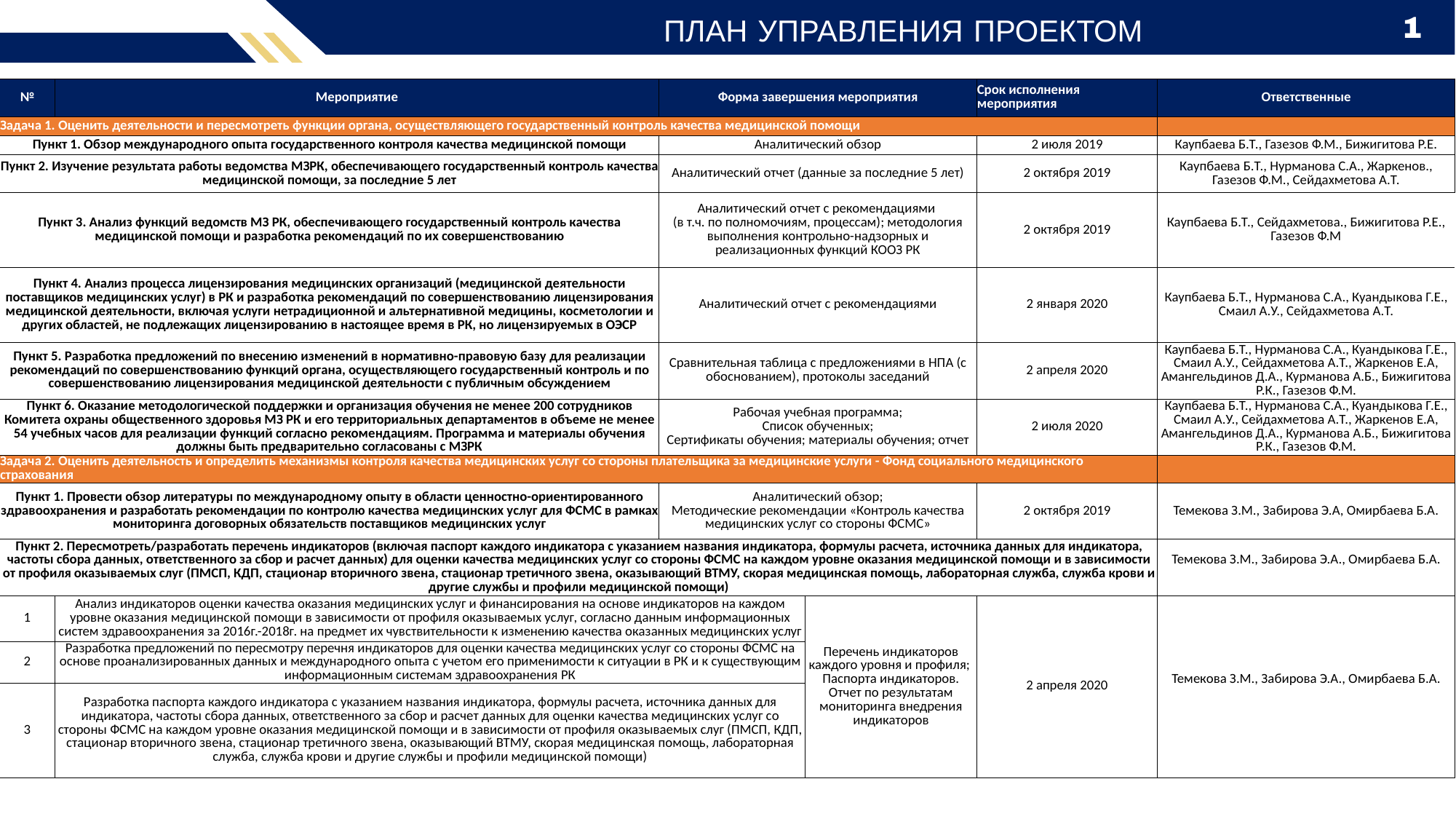

1
# ПЛАН УПРАВЛЕНИЯ ПРОЕКТОМ

| № | Мероприятие | Форма завершения мероприятия |  | Срок исполнения мероприятия | Ответственные |
| --- | --- | --- | --- | --- | --- |
| Задача 1. Оценить деятельности и пересмотреть функции органа, осуществляющего государственный контроль качества медицинской помощи |  |  |  |  |  |
| Пункт 1. Обзор международного опыта государственного контроля качества медицинской помощи |  | Аналитический обзор |  | 2 июля 2019 | Каупбаева Б.Т., Газезов Ф.М., Бижигитова Р.Е. |
| Пункт 2. Изучение результата работы ведомства МЗРК, обеспечивающего государственный контроль качества медицинской помощи, за последние 5 лет |  | Аналитический отчет (данные за последние 5 лет) |  | 2 октября 2019 | Каупбаева Б.Т., Нурманова С.А., Жаркенов., Газезов Ф.М., Сейдахметова А.Т. |
| Пункт 3. Анализ функций ведомств МЗ РК, обеспечивающего государственный контроль качества медицинской помощи и разработка рекомендаций по их совершенствованию |  | Аналитический отчет с рекомендациями (в т.ч. по полномочиям, процессам); методология выполнения контрольно-надзорных и реализационных функций КООЗ РК |  | 2 октября 2019 | Каупбаева Б.Т., Сейдахметова., Бижигитова Р.Е., Газезов Ф.М |
| Пункт 4. Анализ процесса лицензирования медицинских организаций (медицинской деятельности поставщиков медицинских услуг) в РК и разработка рекомендаций по совершенствованию лицензирования медицинской деятельности, включая услуги нетрадиционной и альтернативной медицины, косметологии и других областей, не подлежащих лицензированию в настоящее время в РК, но лицензируемых в ОЭСР |  | Аналитический отчет с рекомендациями |  | 2 января 2020 | Каупбаева Б.Т., Нурманова С.А., Куандыкова Г.Е., Смаил А.У., Сейдахметова А.Т. |
| Пункт 5. Разработка предложений по внесению изменений в нормативно-правовую базу для реализации рекомендаций по совершенствованию функций органа, осуществляющего государственный контроль и по совершенствованию лицензирования медицинской деятельности с публичным обсуждением |  | Сравнительная таблица с предложениями в НПА (с обоснованием), протоколы заседаний |  | 2 апреля 2020 | Каупбаева Б.Т., Нурманова С.А., Куандыкова Г.Е., Смаил А.У., Сейдахметова А.Т., Жаркенов Е.А, Амангельдинов Д.А., Курманова А.Б., Бижигитова Р.К., Газезов Ф.М. |
| Пункт 6. Оказание методологической поддержки и организация обучения не менее 200 сотрудников Комитета охраны общественного здоровья МЗ РК и его территориальных департаментов в объеме не менее 54 учебных часов для реализации функций согласно рекомендациям. Программа и материалы обучения должны быть предварительно согласованы с МЗРК |  | Рабочая учебная программа; Список обученных; Сертификаты обучения; материалы обучения; отчет |  | 2 июля 2020 | Каупбаева Б.Т., Нурманова С.А., Куандыкова Г.Е., Смаил А.У., Сейдахметова А.Т., Жаркенов Е.А, Амангельдинов Д.А., Курманова А.Б., Бижигитова Р.К., Газезов Ф.М. |
| Задача 2. Оценить деятельность и определить механизмы контроля качества медицинских услуг со стороны плательщика за медицинские услуги - Фонд социального медицинского страхования |  |  |  |  |  |
| Пункт 1. Провести обзор литературы по международному опыту в области ценностно-ориентированного здравоохранения и разработать рекомендации по контролю качества медицинских услуг для ФСМС в рамках мониторинга договорных обязательств поставщиков медицинских услуг |  | Аналитический обзор; Методические рекомендации «Контроль качества медицинских услуг со стороны ФСМС» |  | 2 октября 2019 | Темекова З.М., Забирова Э.А, Омирбаева Б.А. |
| Пункт 2. Пересмотреть/разработать перечень индикаторов (включая паспорт каждого индикатора с указанием названия индикатора, формулы расчета, источника данных для индикатора, частоты сбора данных, ответственного за сбор и расчет данных) для оценки качества медицинских услуг со стороны ФСМС на каждом уровне оказания медицинской помощи и в зависимости от профиля оказываемых слуг (ПМСП, КДП, стационар вторичного звена, стационар третичного звена, оказывающий ВТМУ, скорая медицинская помощь, лабораторная служба, служба крови и другие службы и профили медицинской помощи) |  |  |  |  | Темекова З.М., Забирова Э.А., Омирбаева Б.А. |
| 1 | Анализ индикаторов оценки качества оказания медицинских услуг и финансирования на основе индикаторов на каждом уровне оказания медицинской помощи в зависимости от профиля оказываемых услуг, согласно данным информационных систем здравоохранения за 2016г.-2018г. на предмет их чувствительности к изменению качества оказанных медицинских услуг | Перечень индикаторов каждого уровня и профиля; Паспорта индикаторов. Отчет по результатам мониторинга внедрения индикаторов | Перечень индикаторов каждого уровня и профиля; Паспорта индикаторов. Отчет по результатам мониторинга внедрения индикаторов | 2 апреля 2020 | Темекова З.М., Забирова Э.А., Омирбаева Б.А. |
| 2 | Разработка предложений по пересмотру перечня индикаторов для оценки качества медицинских услуг со стороны ФСМС на основе проанализированных данных и международного опыта с учетом его применимости к ситуации в РК и к существующим информационным системам здравоохранения РК |  |  |  |  |
| 3 | Разработка паспорта каждого индикатора с указанием названия индикатора, формулы расчета, источника данных для индикатора, частоты сбора данных, ответственного за сбор и расчет данных для оценки качества медицинских услуг со стороны ФСМС на каждом уровне оказания медицинской помощи и в зависимости от профиля оказываемых слуг (ПМСП, КДП, стационар вторичного звена, стационар третичного звена, оказывающий ВТМУ, скорая медицинская помощь, лабораторная служба, служба крови и другие службы и профили медицинской помощи) |  |  |  |  |